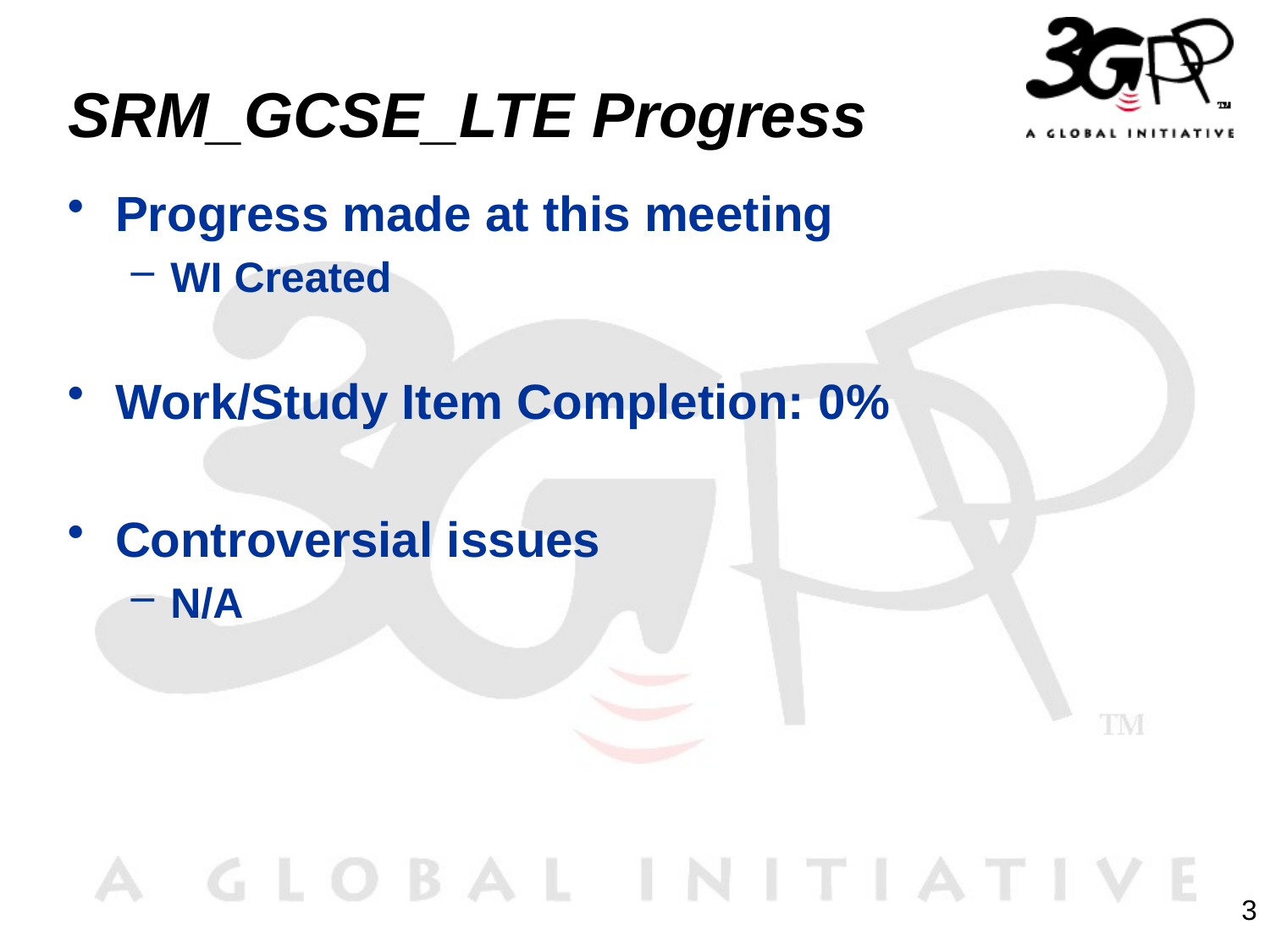

# SRM_GCSE_LTE Progress
Progress made at this meeting
WI Created

Work/Study Item Completion: 0%

Controversial issues
N/A
3